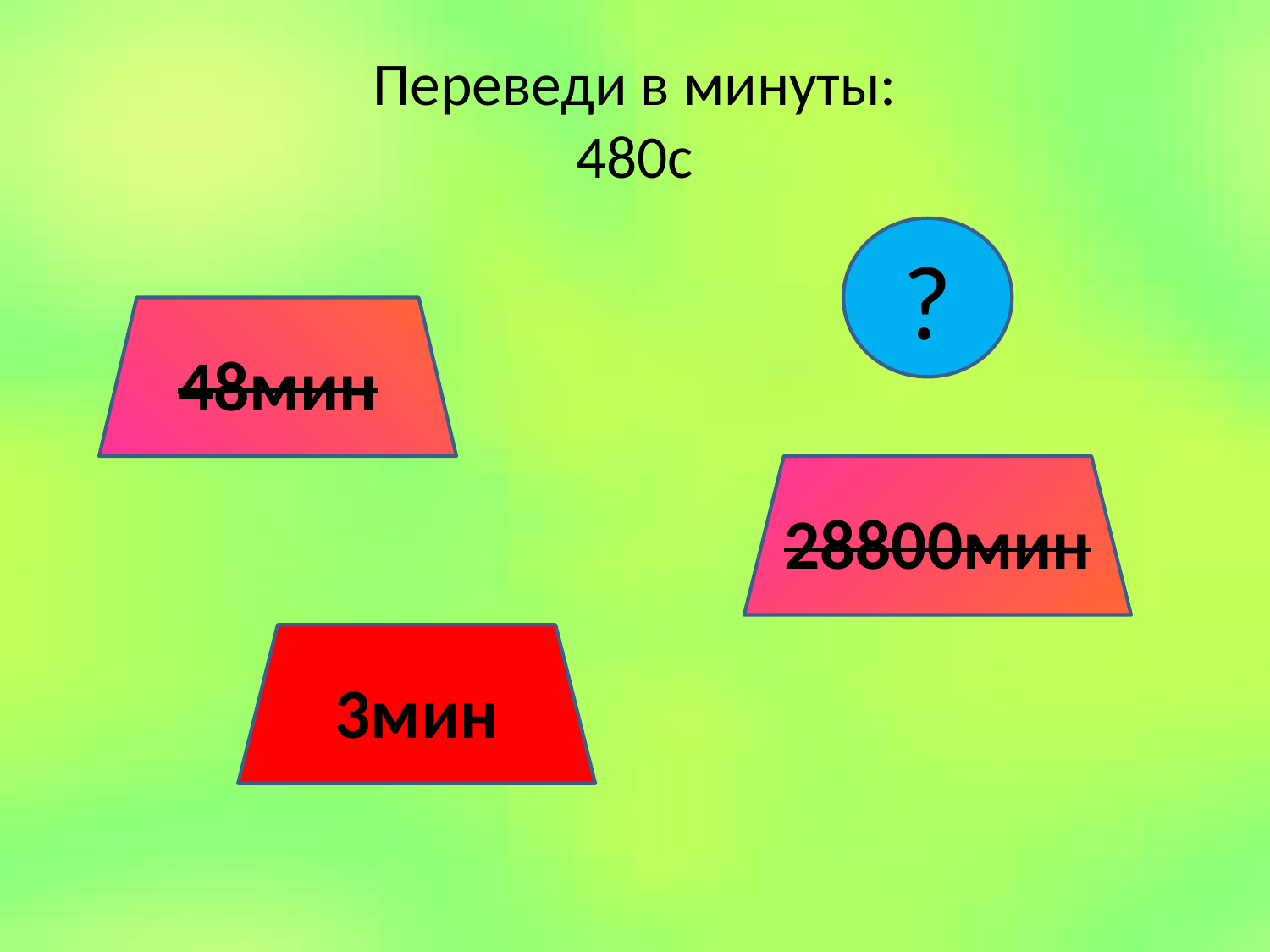

# Переведи в минуты: 480с
?
48мин
28800мин
3мин